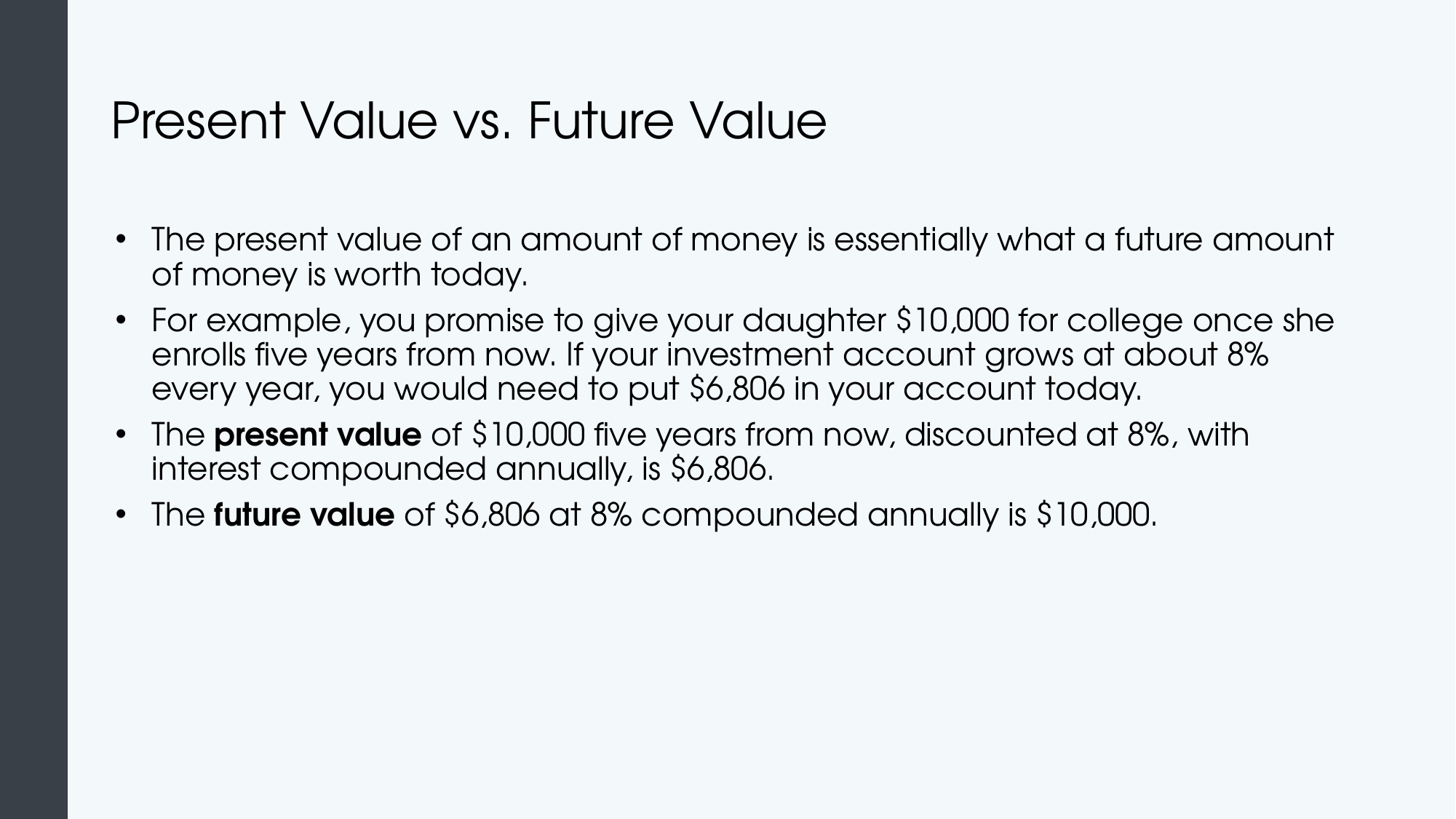

# Present Value vs. Future Value
The present value of an amount of money is essentially what a future amount of money is worth today.
For example, you promise to give your daughter $10,000 for college once she enrolls five years from now. If your investment account grows at about 8% every year, you would need to put $6,806 in your account today.
The present value of $10,000 five years from now, discounted at 8%, with interest compounded annually, is $6,806.
The future value of $6,806 at 8% compounded annually is $10,000.